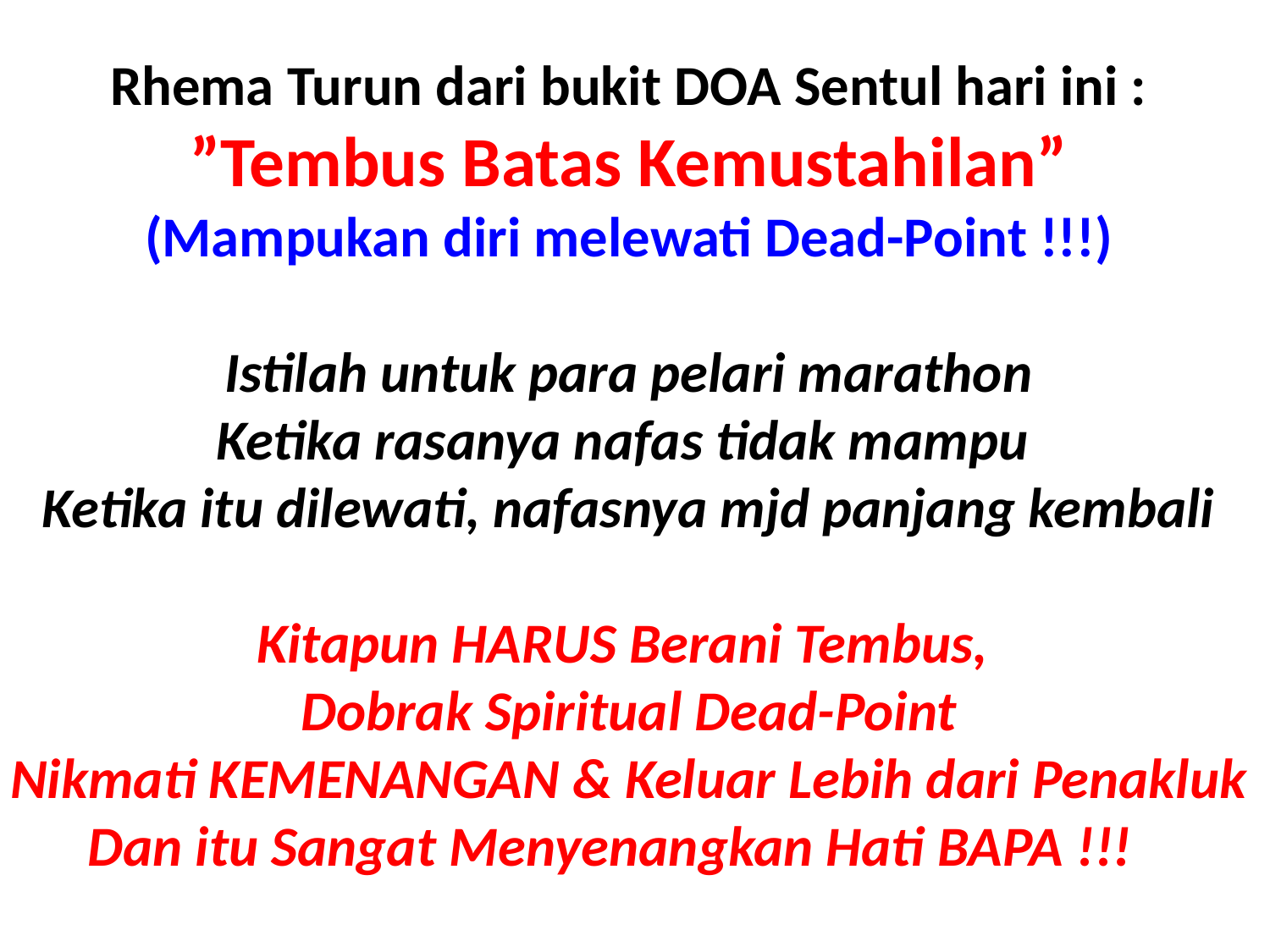

Rhema Turun dari bukit DOA Sentul hari ini :
”Tembus Batas Kemustahilan”
(Mampukan diri melewati Dead-Point !!!)

Istilah untuk para pelari marathon
Ketika rasanya nafas tidak mampu
Ketika itu dilewati, nafasnya mjd panjang kembali

Kitapun HARUS Berani Tembus,
Dobrak Spiritual Dead-Point
Nikmati KEMENANGAN & Keluar Lebih dari Penakluk
Dan itu Sangat Menyenangkan Hati BAPA !!!